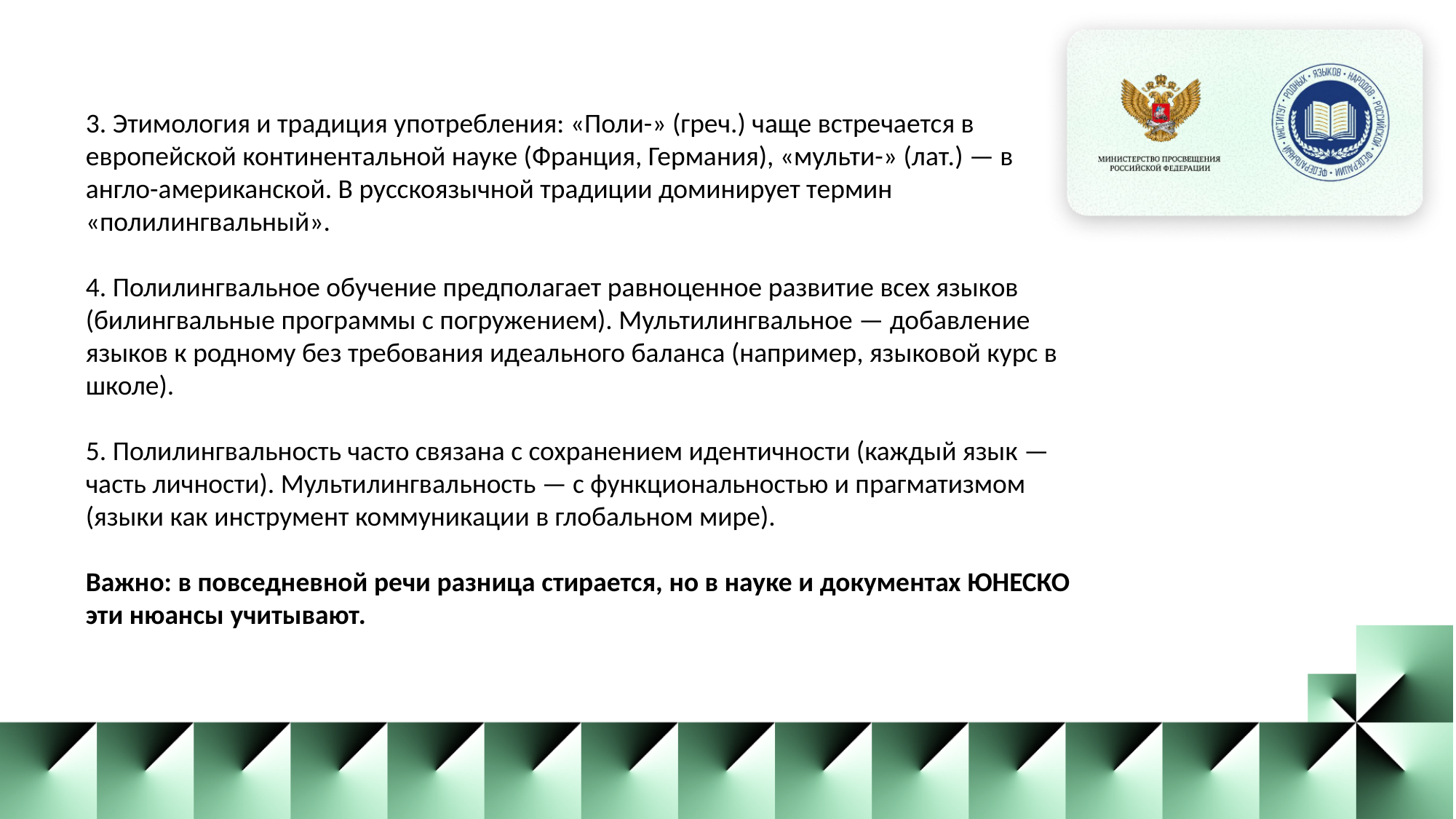

3. Этимология и традиция употребления: «Поли-» (греч.) чаще встречается в европейской континентальной науке (Франция, Германия), «мульти-» (лат.) — в англо-американской. В русскоязычной традиции доминирует термин «полилингвальный».
4. Полилингвальное обучение предполагает равноценное развитие всех языков (билингвальные программы с погружением). Мультилингвальное — добавление языков к родному без требования идеального баланса (например, языковой курс в школе).
5. Полилингвальность часто связана с сохранением идентичности (каждый язык — часть личности). Мультилингвальность — с функциональностью и прагматизмом (языки как инструмент коммуникации в глобальном мире).
Важно: в повседневной речи разница стирается, но в науке и документах ЮНЕСКО эти нюансы учитывают.